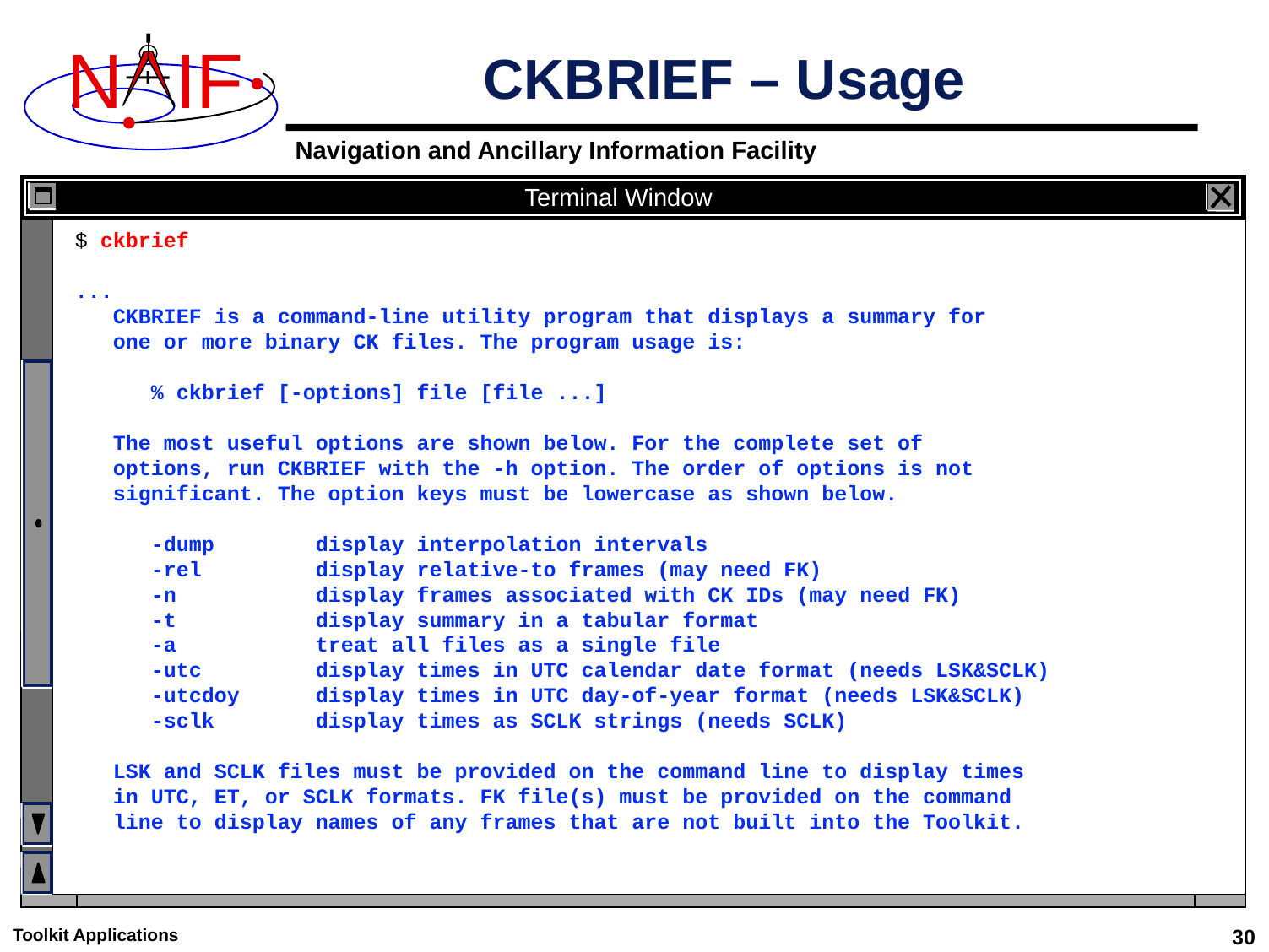

# CKBRIEF – Usage

Terminal Window

$ ckbrief

...
   CKBRIEF is a command-line utility program that displays a summary for
   one or more binary CK files. The program usage is:

      % ckbrief [-options] file [file ...]

   The most useful options are shown below. For the complete set of
   options, run CKBRIEF with the -h option. The order of options is not
   significant. The option keys must be lowercase as shown below.

      -dump        display interpolation intervals
      -rel         display relative-to frames (may need FK)
      -n           display frames associated with CK IDs (may need FK)
      -t           display summary in a tabular format
      -a           treat all files as a single file
      -utc         display times in UTC calendar date format (needs LSK&SCLK)
      -utcdoy      display times in UTC day-of-year format (needs LSK&SCLK)
      -sclk        display times as SCLK strings (needs SCLK)

   LSK and SCLK files must be provided on the command line to display times
   in UTC, ET, or SCLK formats. FK file(s) must be provided on the command
   line to display names of any frames that are not built into the Toolkit.
Toolkit Applications
30